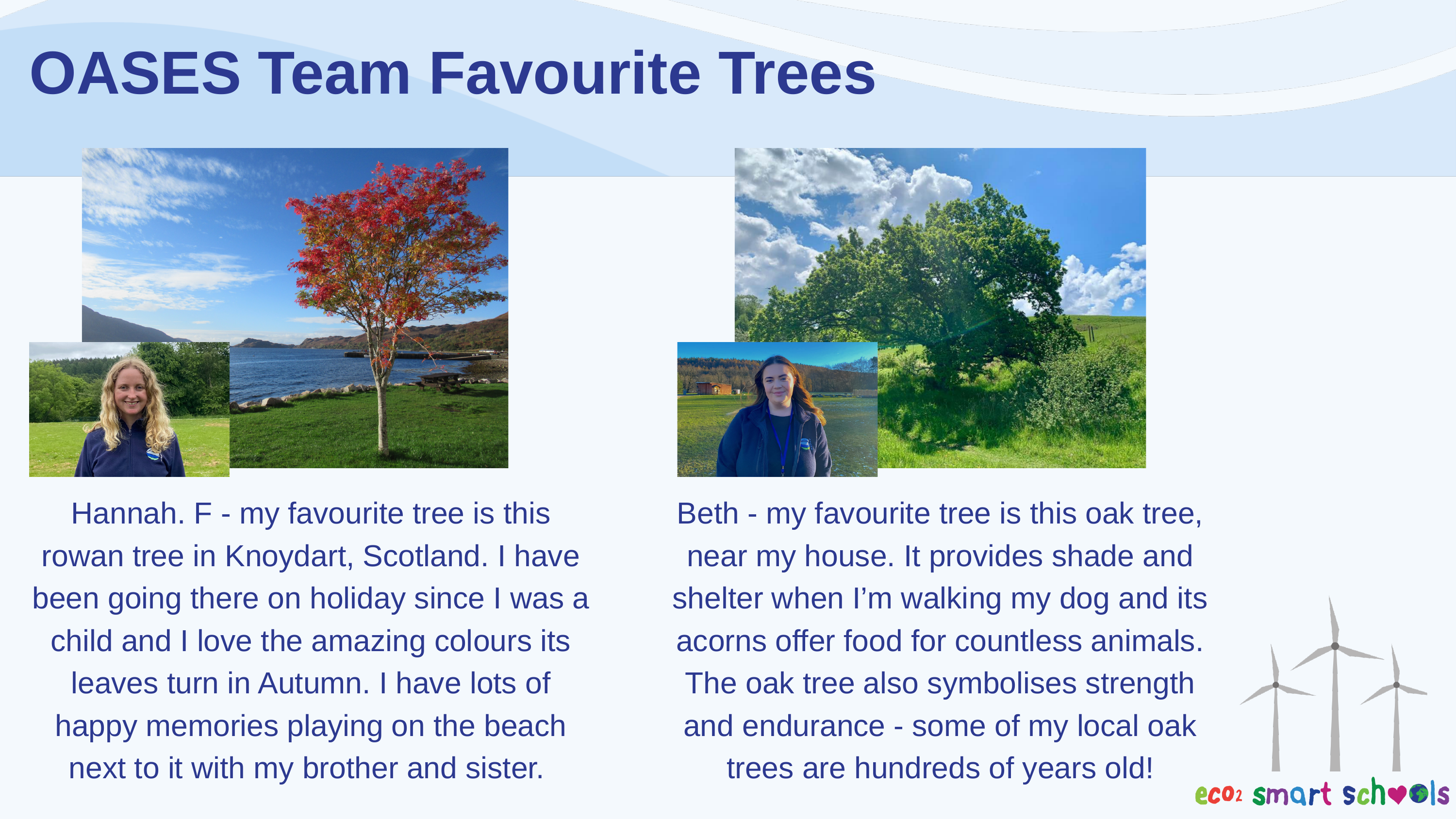

OASES Team Favourite Trees

Hannah. F - my favourite tree is this rowan tree in Knoydart, Scotland. I have been going there on holiday since I was a child and I love the amazing colours its leaves turn in Autumn. I have lots of happy memories playing on the beach next to it with my brother and sister.
Beth - my favourite tree is this oak tree, near my house. It provides shade and shelter when I’m walking my dog and its acorns offer food for countless animals. The oak tree also symbolises strength and endurance - some of my local oak trees are hundreds of years old!